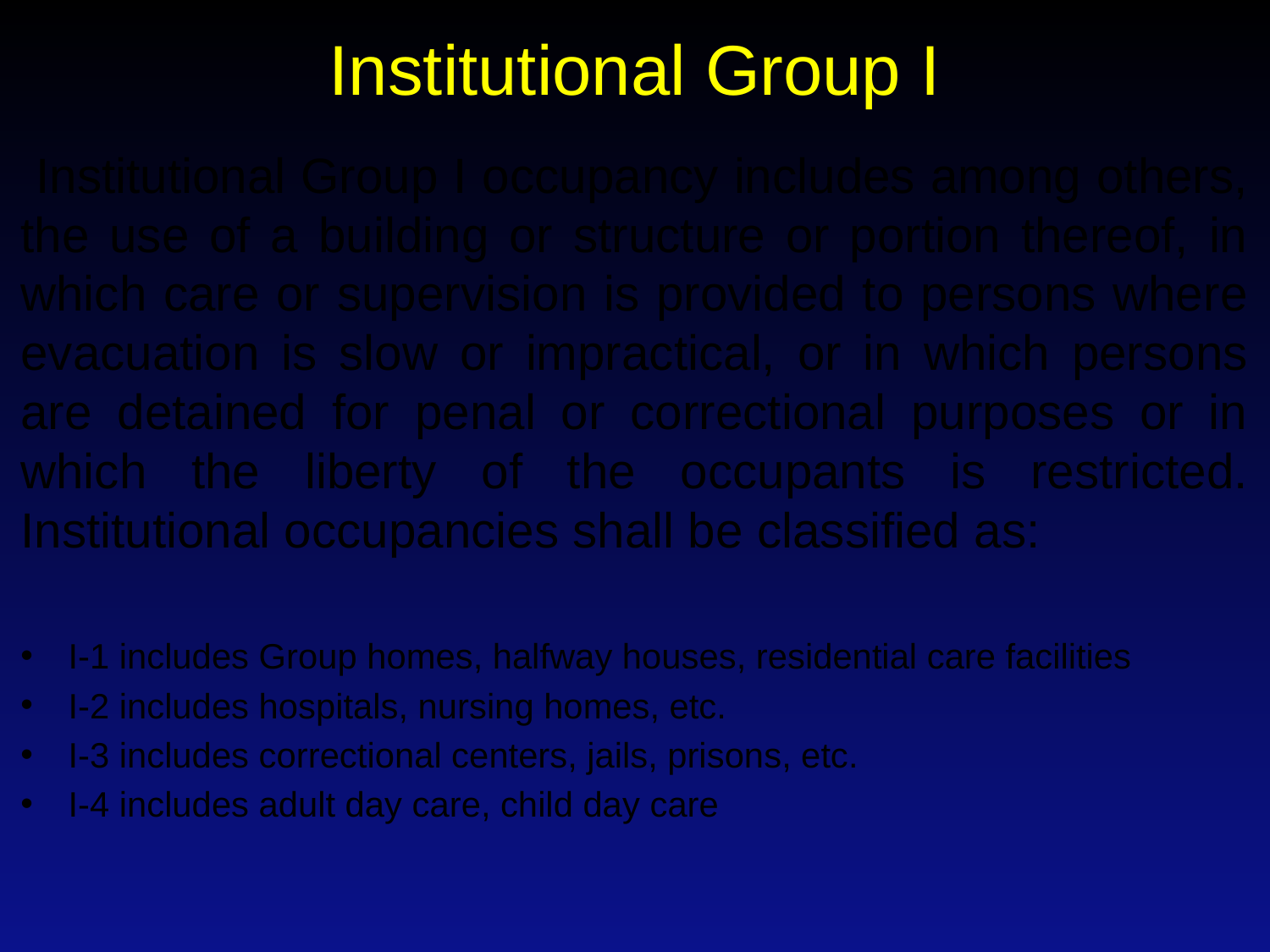

# Institutional Group I
 Institutional Group I occupancy includes among others, the use of a building or structure or portion thereof, in which care or supervision is provided to persons where evacuation is slow or impractical, or in which persons are detained for penal or correctional purposes or in which the liberty of the occupants is restricted. Institutional occupancies shall be classified as:

I-1 includes Group homes, halfway houses, residential care facilities
I-2 includes hospitals, nursing homes, etc.
I-3 includes correctional centers, jails, prisons, etc.
I-4 includes adult day care, child day care